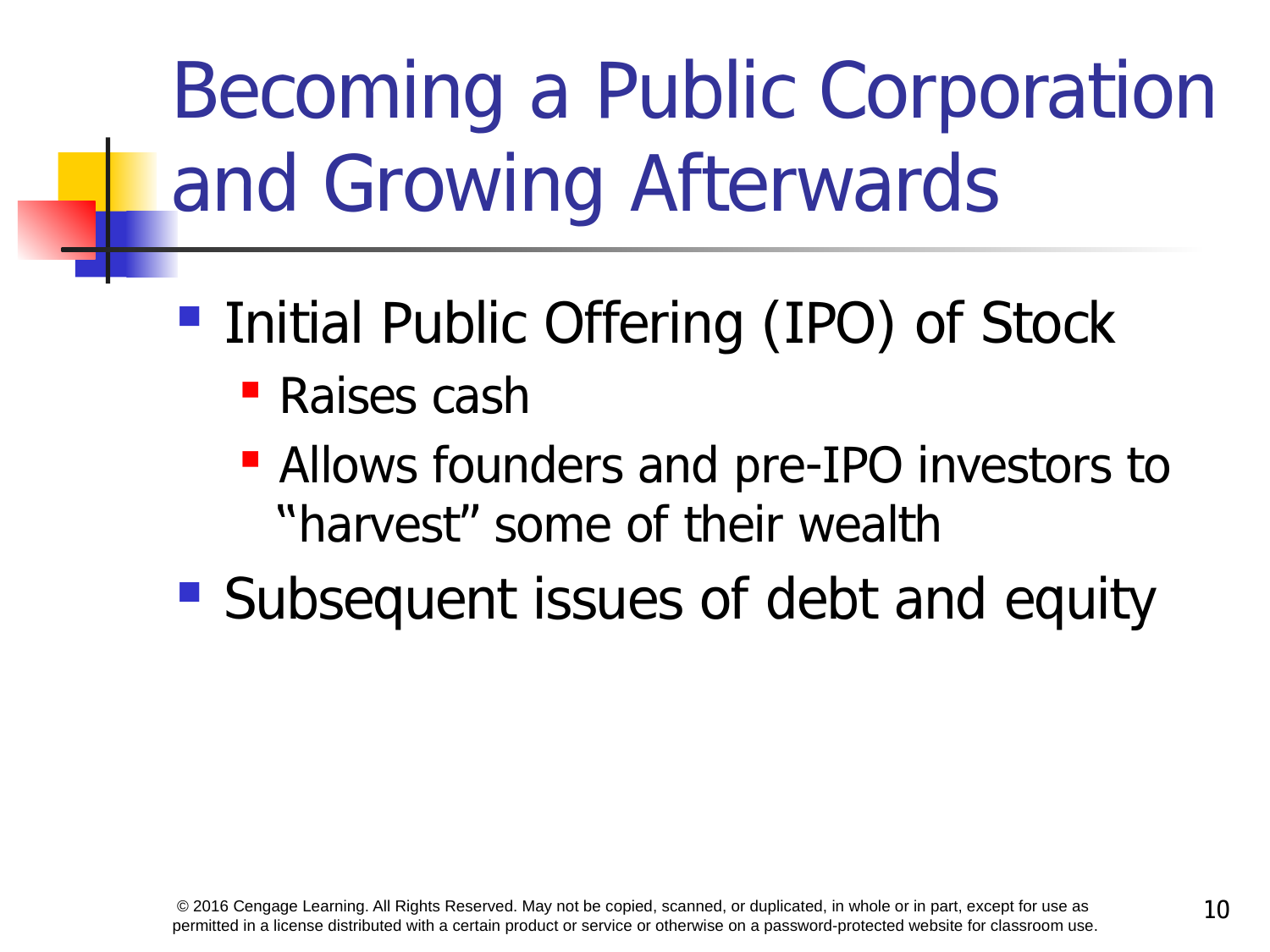

# Becoming a Public Corporation and Growing Afterwards
Initial Public Offering (IPO) of Stock
Raises cash
Allows founders and pre-IPO investors to “harvest” some of their wealth
Subsequent issues of debt and equity

10